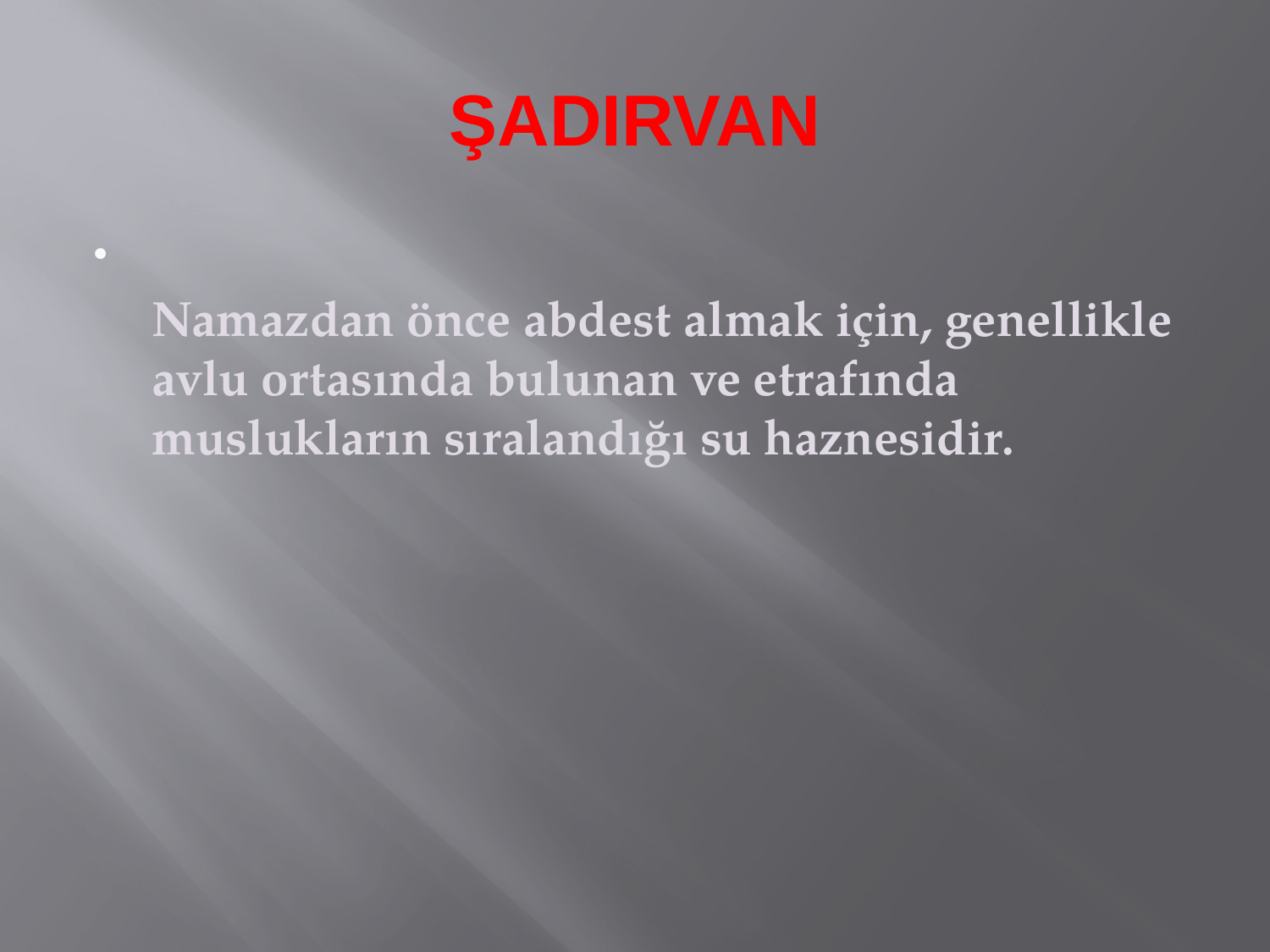

# ŞADIRVAN
Namazdan önce abdest almak için, genellikle avlu ortasında bulunan ve etrafında muslukların sıralandığı su haznesidir.